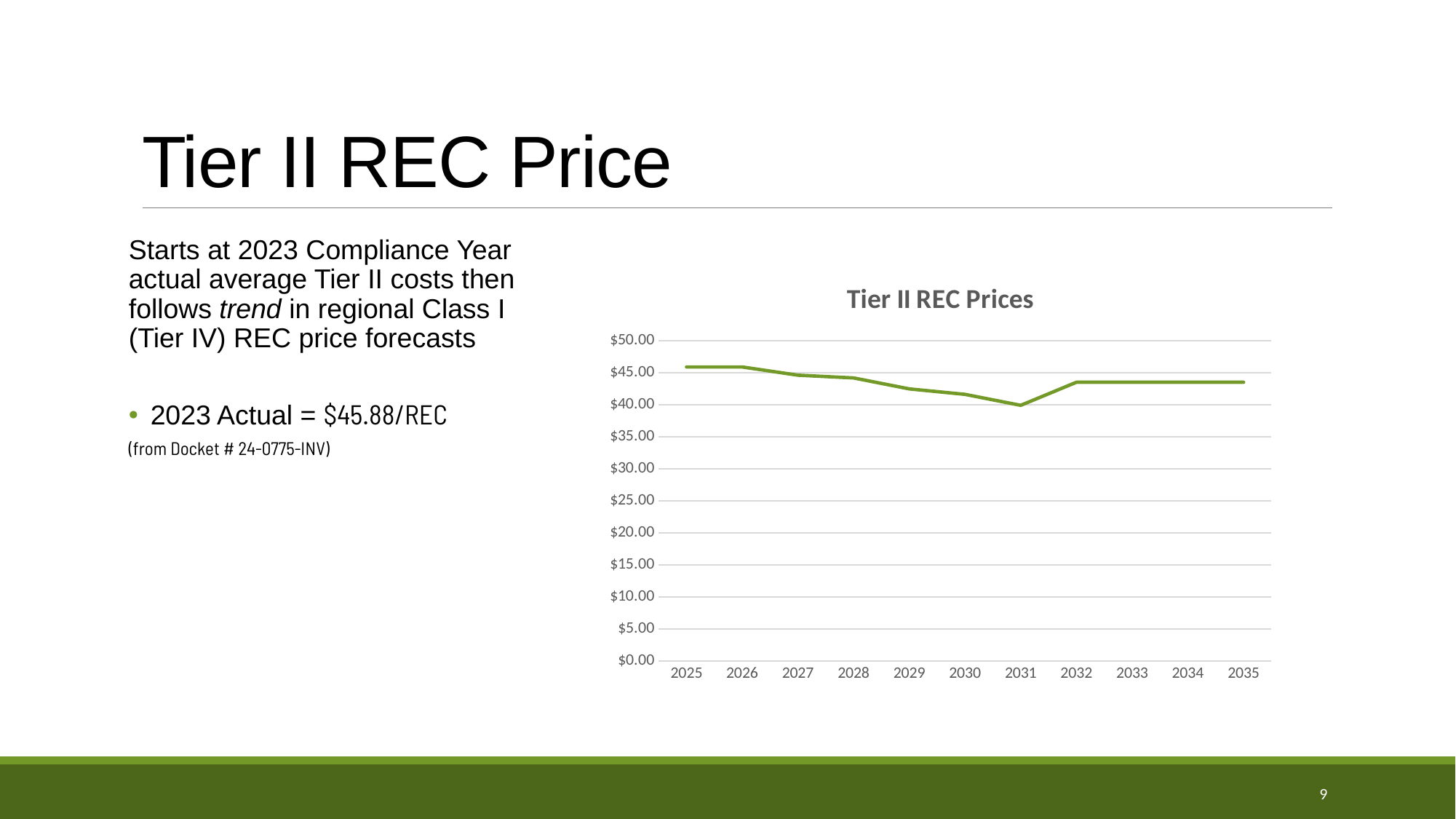

# Tier II REC Price
Starts at 2023 Compliance Year actual average Tier II costs then follows trend in regional Class I (Tier IV) REC price forecasts

2023 Actual = $45.88/REC
(from Docket # 24-0775-INV)

### Chart: Tier II REC Prices

| Category |  |
|---|---|
| 2025 | 45.88442122975531 |
| 2026 | 45.88442122975531 |
| 2027 | 44.601937406563394 |
| 2028 | 44.17444279883276 |
| 2029 | 42.464464367910196 |
| 2030 | 41.609475152448915 |
| 2031 | 39.89949672152636 |
| 2032 | 43.50266555811318 |
| 2033 | 43.50266555811318 |
| 2034 | 43.50266555811318 |
| 2035 | 43.50266555811318 |
9